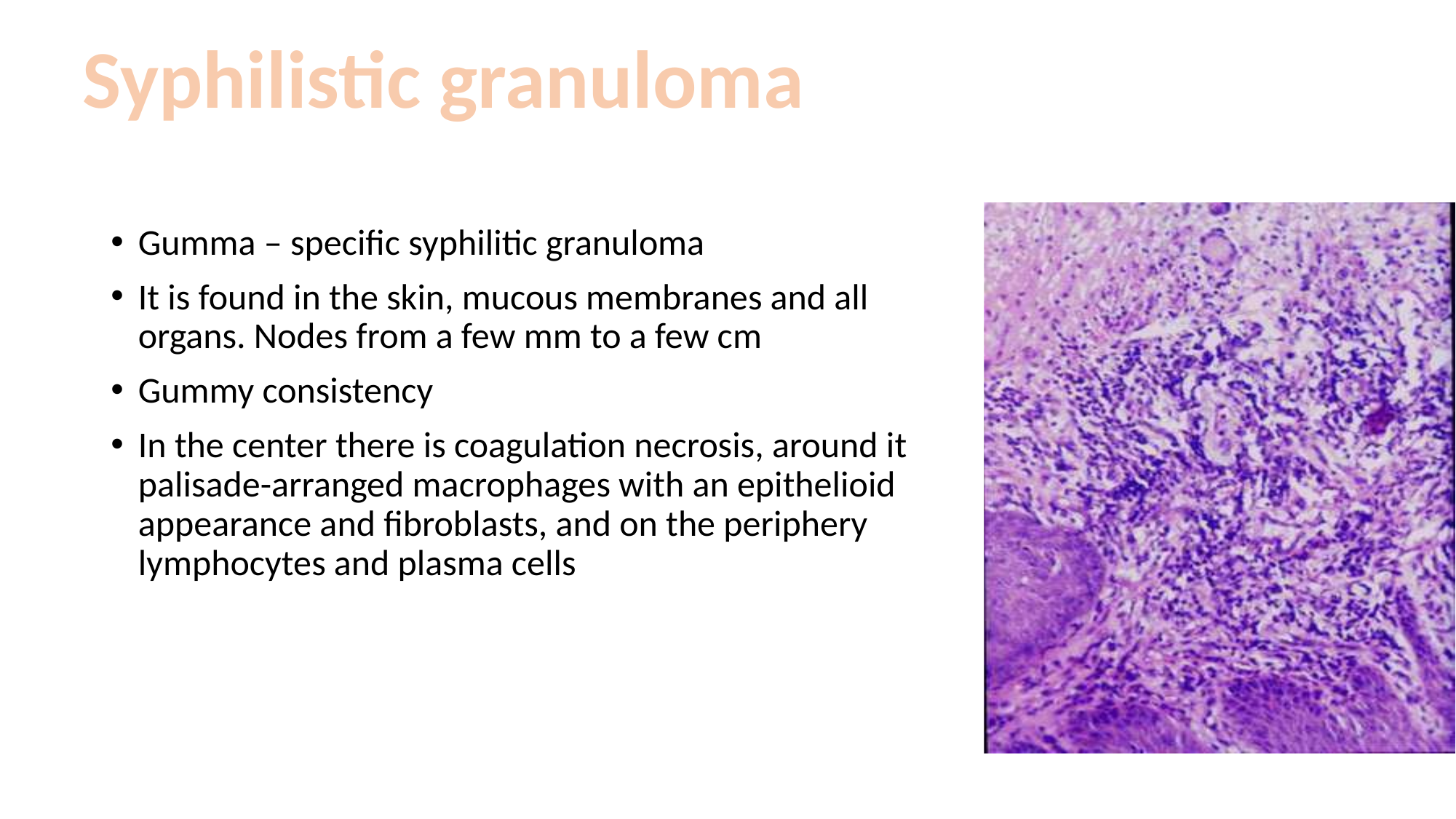

Syphilistic granuloma

Gumma – specific syphilitic granuloma
It is found in the skin, mucous membranes and all organs. Nodes from a few mm to a few cm
Gummy consistency
In the center there is coagulation necrosis, around it palisade-arranged macrophages with an epithelioid appearance and fibroblasts, and on the periphery lymphocytes and plasma cells